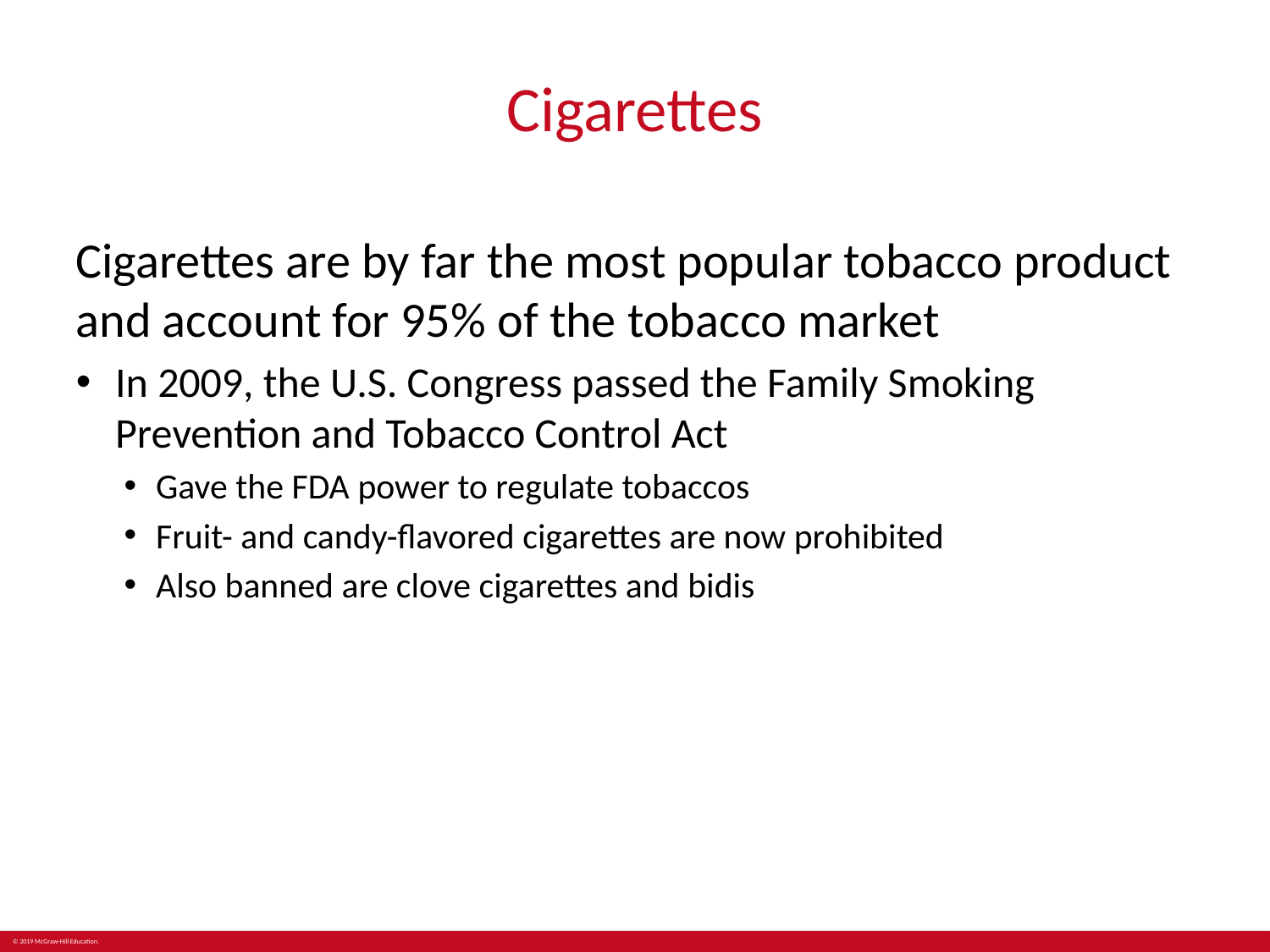

# Cigarettes
Cigarettes are by far the most popular tobacco product and account for 95% of the tobacco market
In 2009, the U.S. Congress passed the Family Smoking Prevention and Tobacco Control Act
Gave the FDA power to regulate tobaccos
Fruit- and candy-flavored cigarettes are now prohibited
Also banned are clove cigarettes and bidis